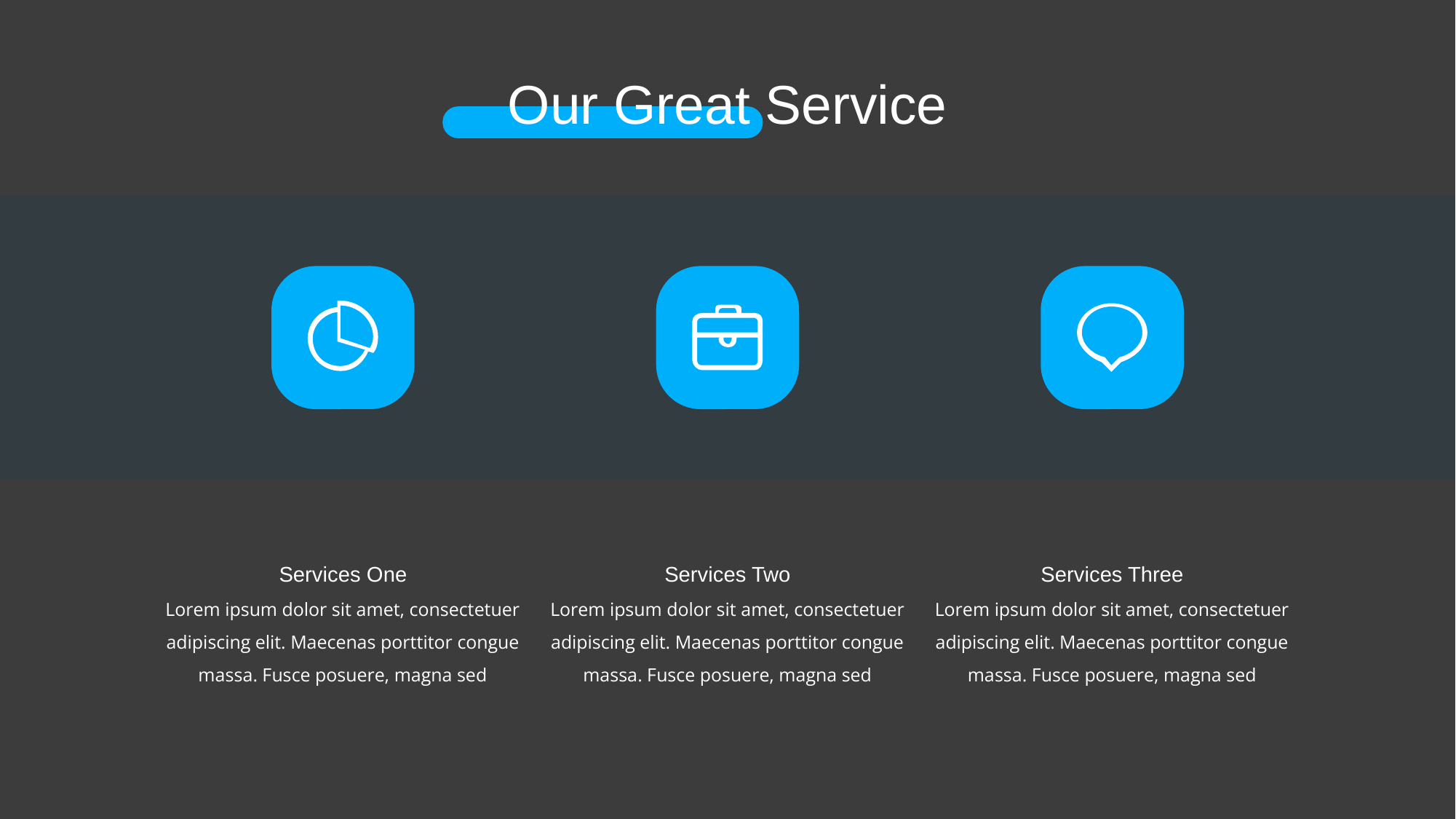

# Our Great Service

Services One
Services Two
Services Three
Lorem ipsum dolor sit amet, consectetuer adipiscing elit. Maecenas porttitor congue massa. Fusce posuere, magna sed
Lorem ipsum dolor sit amet, consectetuer adipiscing elit. Maecenas porttitor congue massa. Fusce posuere, magna sed
Lorem ipsum dolor sit amet, consectetuer adipiscing elit. Maecenas porttitor congue massa. Fusce posuere, magna sed